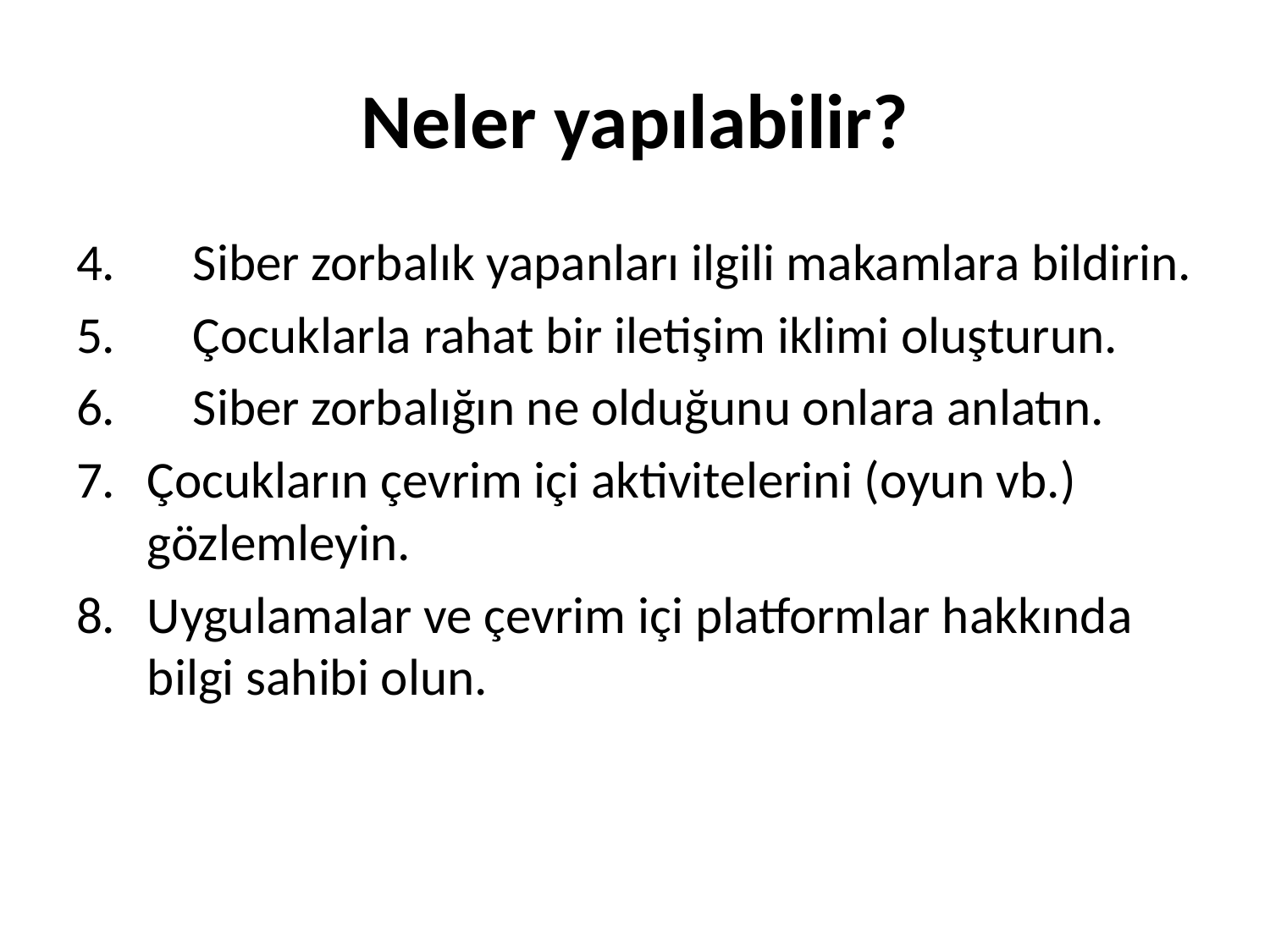

# Neler yapılabilir?
4.	Siber zorbalık yapanları ilgili makamlara bildirin.
5.	Çocuklarla rahat bir iletişim iklimi oluşturun.
6.	Siber zorbalığın ne olduğunu onlara anlatın.
Çocukların çevrim içi aktivitelerini (oyun vb.) gözlemleyin.
Uygulamalar ve çevrim içi platformlar hakkında bilgi sahibi olun.